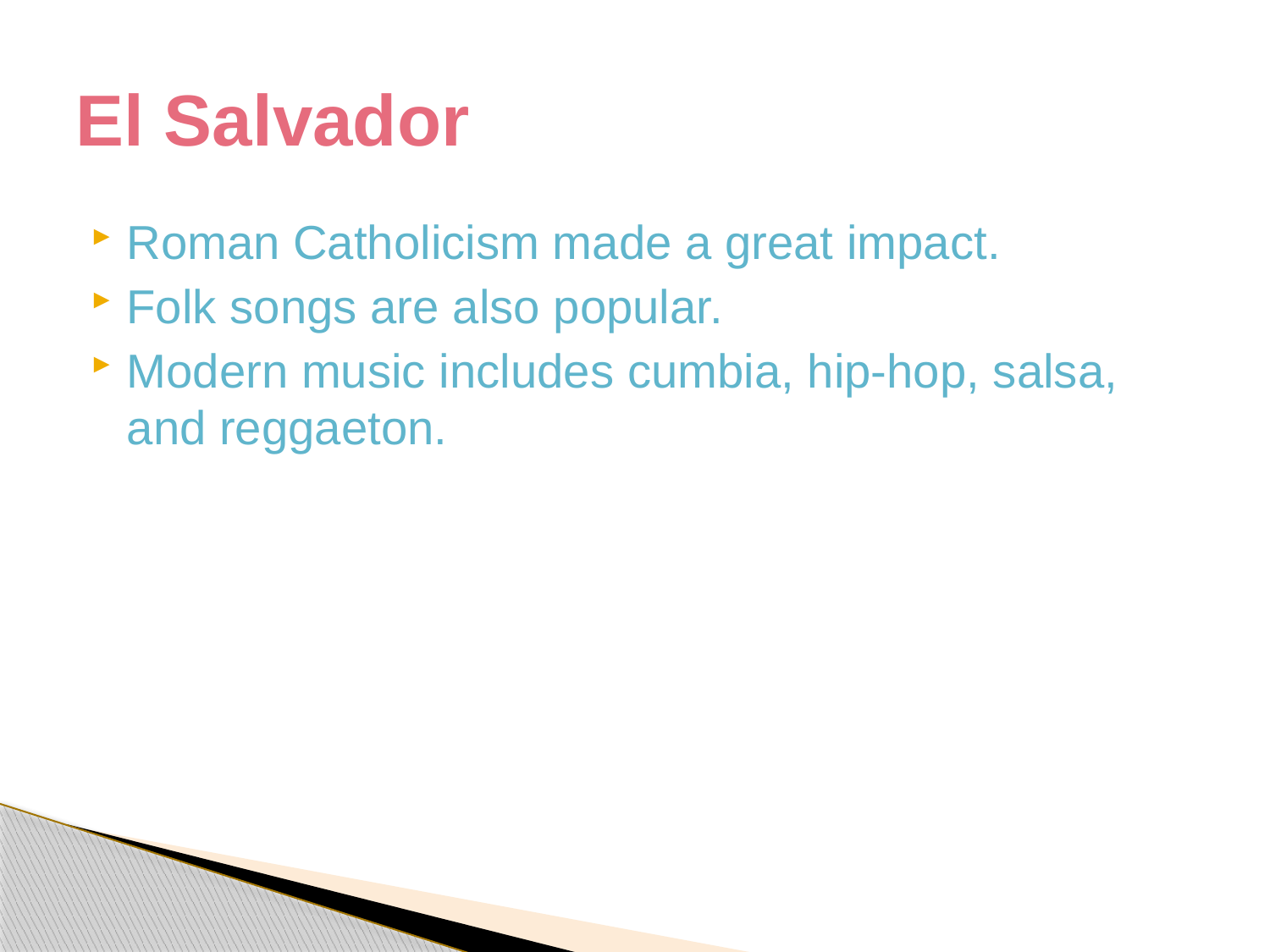

# El Salvador
Roman Catholicism made a great impact.
Folk songs are also popular.
Modern music includes cumbia, hip-hop, salsa, and reggaeton.